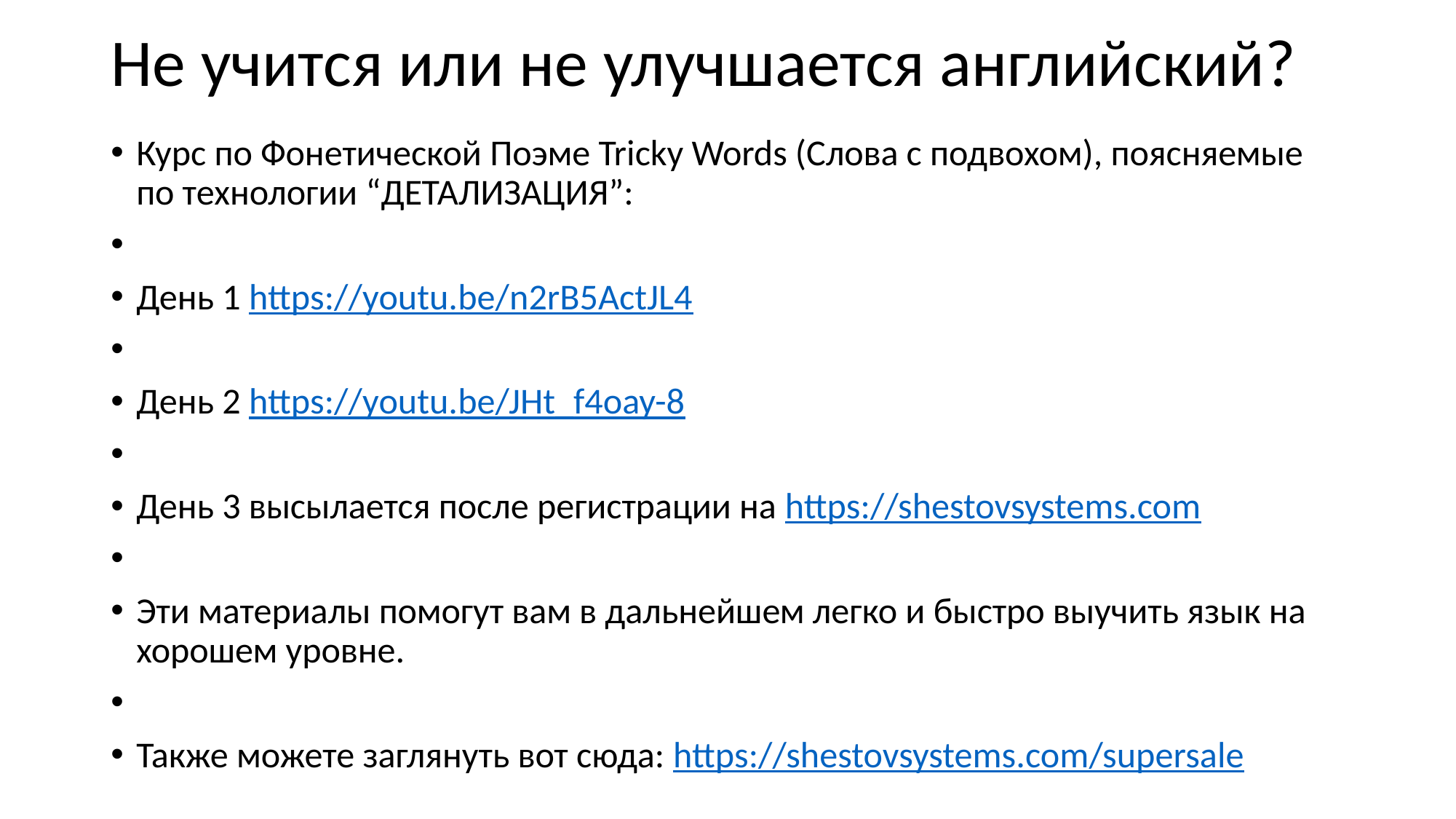

# Не учится или не улучшается английский?
Курс по Фонетической Поэме Tricky Words (Слова с подвохом), поясняемые по технологии “ДЕТАЛИЗАЦИЯ”:

День 1 https://youtu.be/n2rB5ActJL4

День 2 https://youtu.be/JHt_f4oay-8

День 3 высылается после регистрации на https://shestovsystems.com

Эти материалы помогут вам в дальнейшем легко и быстро выучить язык на хорошем уровне.

Также можете заглянуть вот сюда: https://shestovsystems.com/supersale